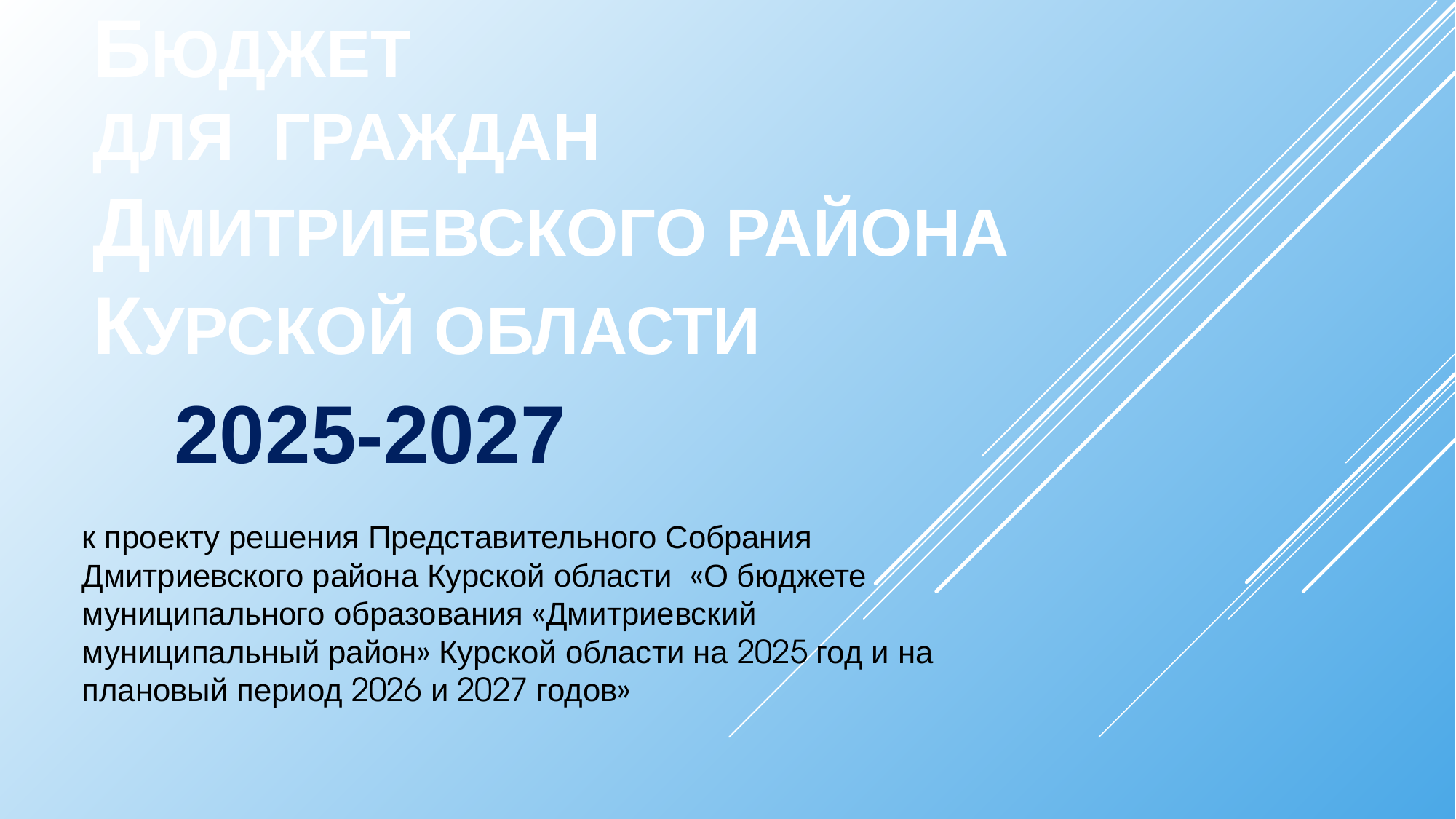

# БЮДЖЕТ ДЛЯ  ГРАЖДАН Дмитриевского района курской области
2025-2027
к проекту решения Представительного Собрания Дмитриевского района Курской области  «О бюджете муниципального образования «Дмитриевский муниципальный район» Курской области на 2025 год и на плановый период 2026 и 2027 годов»